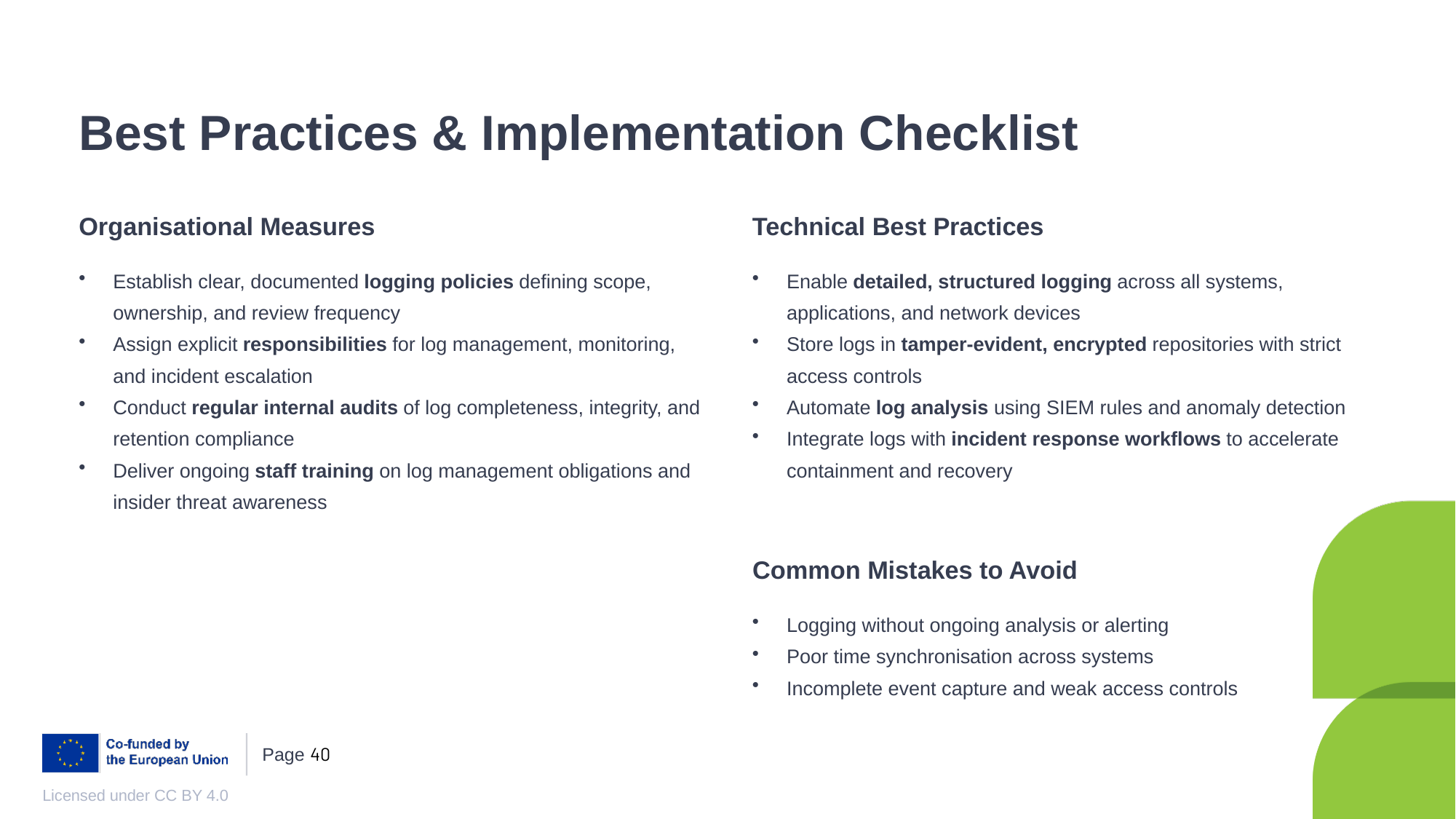

Best Practices & Implementation Checklist
Organisational Measures
Technical Best Practices
Establish clear, documented logging policies defining scope, ownership, and review frequency
Assign explicit responsibilities for log management, monitoring, and incident escalation
Conduct regular internal audits of log completeness, integrity, and retention compliance
Deliver ongoing staff training on log management obligations and insider threat awareness
Enable detailed, structured logging across all systems, applications, and network devices
Store logs in tamper-evident, encrypted repositories with strict access controls
Automate log analysis using SIEM rules and anomaly detection
Integrate logs with incident response workflows to accelerate containment and recovery
Common Mistakes to Avoid
Logging without ongoing analysis or alerting
Poor time synchronisation across systems
Incomplete event capture and weak access controls